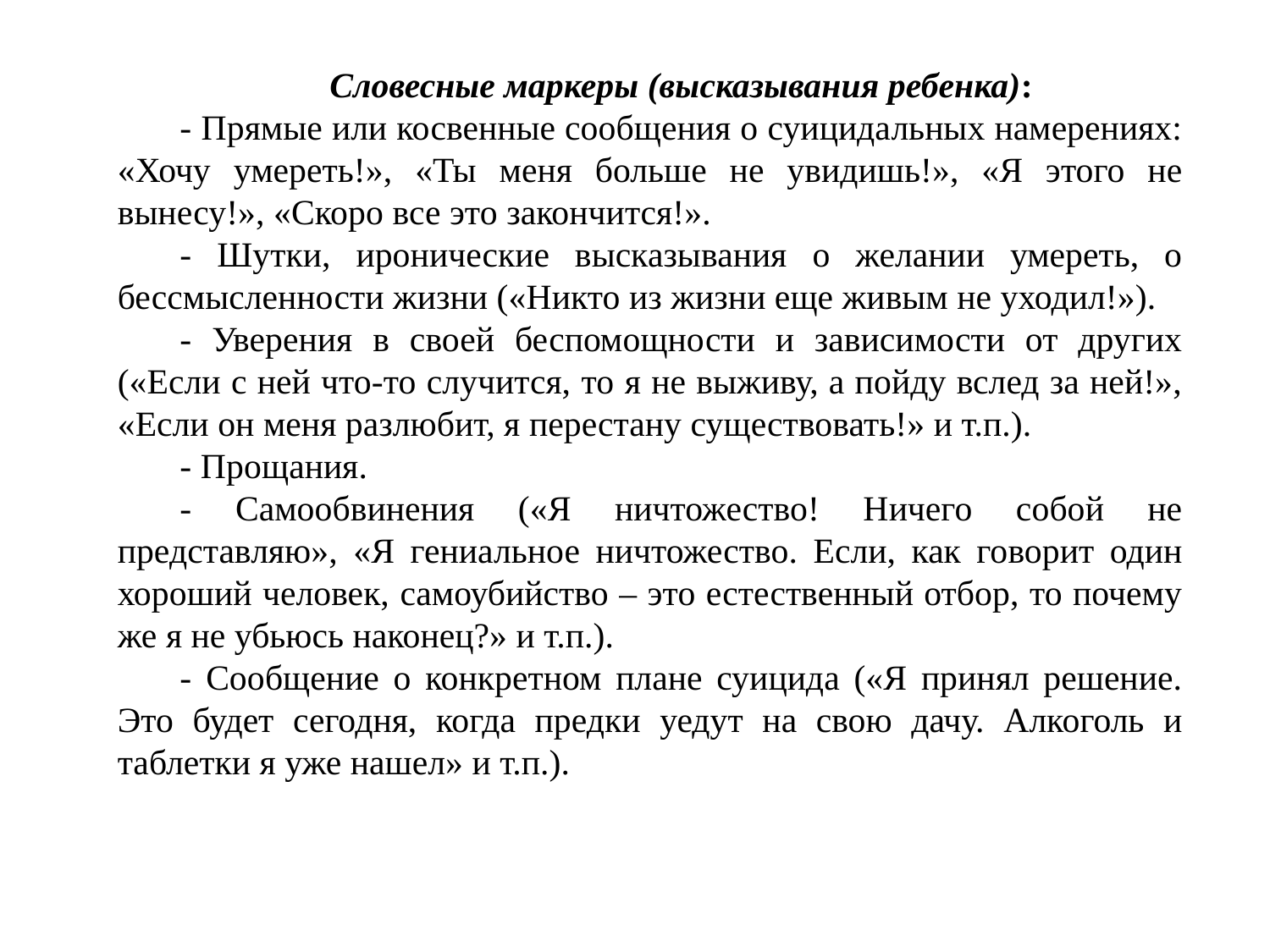

Словесные маркеры (высказывания ребенка):
- Прямые или косвенные сообщения о суицидальных намерениях: «Хочу умереть!», «Ты меня больше не увидишь!», «Я этого не вынесу!», «Скоро все это закончится!».
- Шутки, иронические высказывания о желании умереть, о бессмысленности жизни («Никто из жизни еще живым не уходил!»).
- Уверения в своей беспомощности и зависимости от других («Если с ней что-то случится, то я не выживу, а пойду вслед за ней!», «Если он меня разлюбит, я перестану существовать!» и т.п.).
- Прощания.
- Самообвинения («Я ничтожество! Ничего собой не представляю», «Я гениальное ничтожество. Если, как говорит один хороший человек, самоубийство – это естественный отбор, то почему же я не убьюсь наконец?» и т.п.).
- Сообщение о конкретном плане суицида («Я принял решение. Это будет сегодня, когда предки уедут на свою дачу. Алкоголь и таблетки я уже нашел» и т.п.).